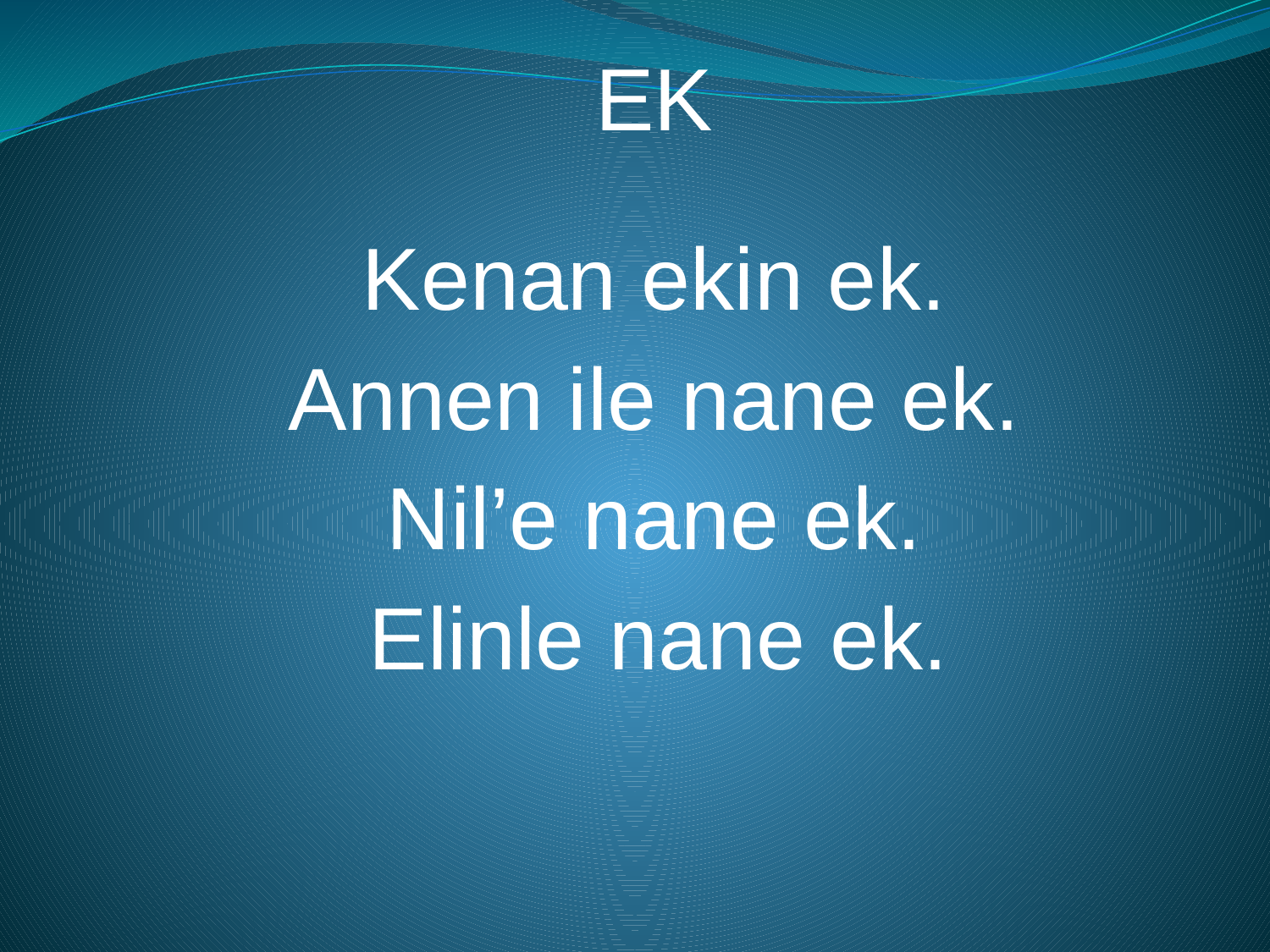

EK
Kenan ekin ek.
Annen ile nane ek.
Nil’e nane ek.
Elinle nane ek.